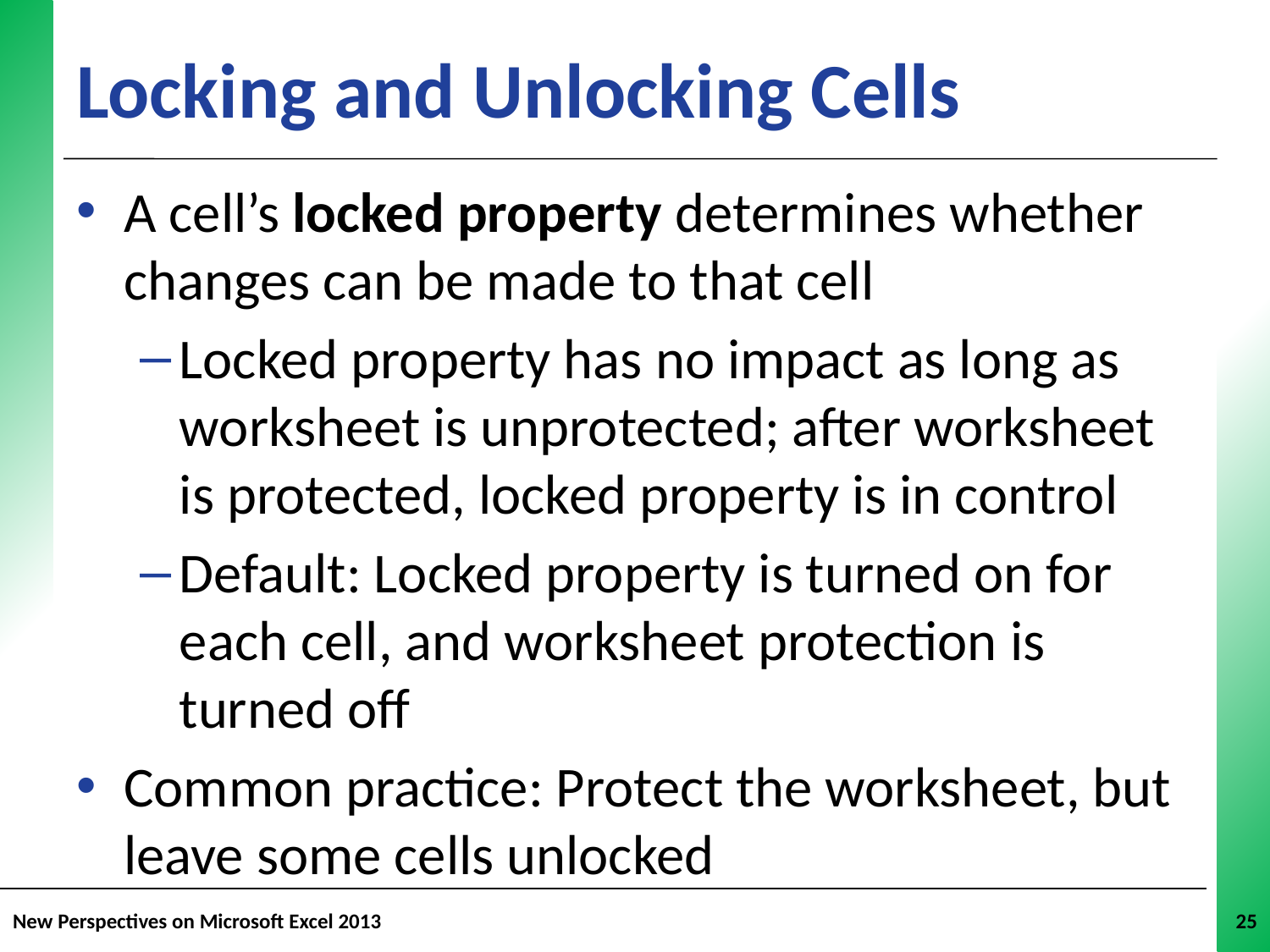

# Locking and Unlocking Cells
A cell’s locked property determines whether changes can be made to that cell
Locked property has no impact as long as worksheet is unprotected; after worksheet is protected, locked property is in control
Default: Locked property is turned on for each cell, and worksheet protection is turned off
Common practice: Protect the worksheet, but leave some cells unlocked
New Perspectives on Microsoft Excel 2013
25